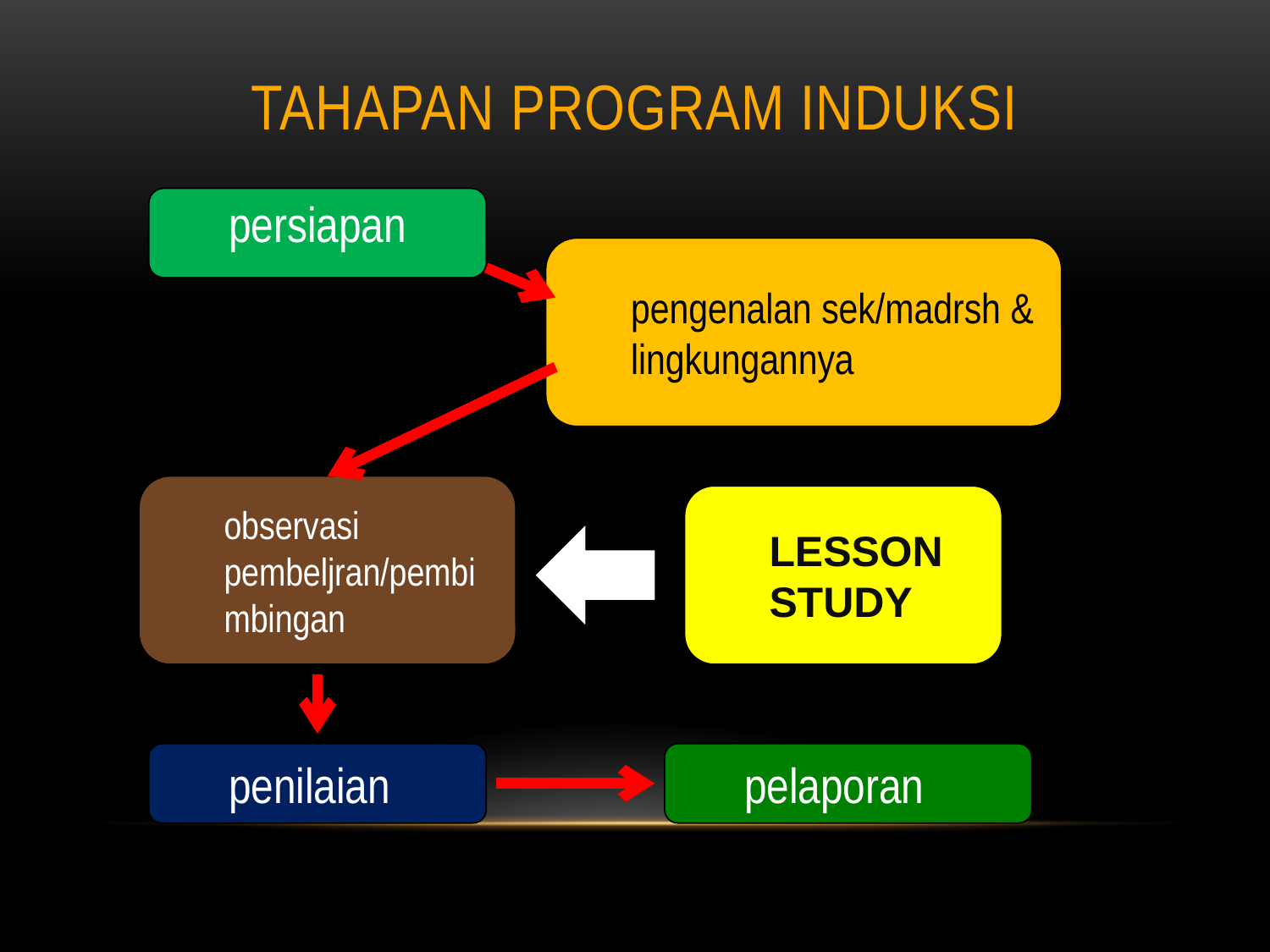

# Tahapan program induksi

persiapan

pengenalan sek/madrsh & lingkungannya
observasi pembeljran/pembimbingan
LESSON STUDY

penilaian
pelaporan